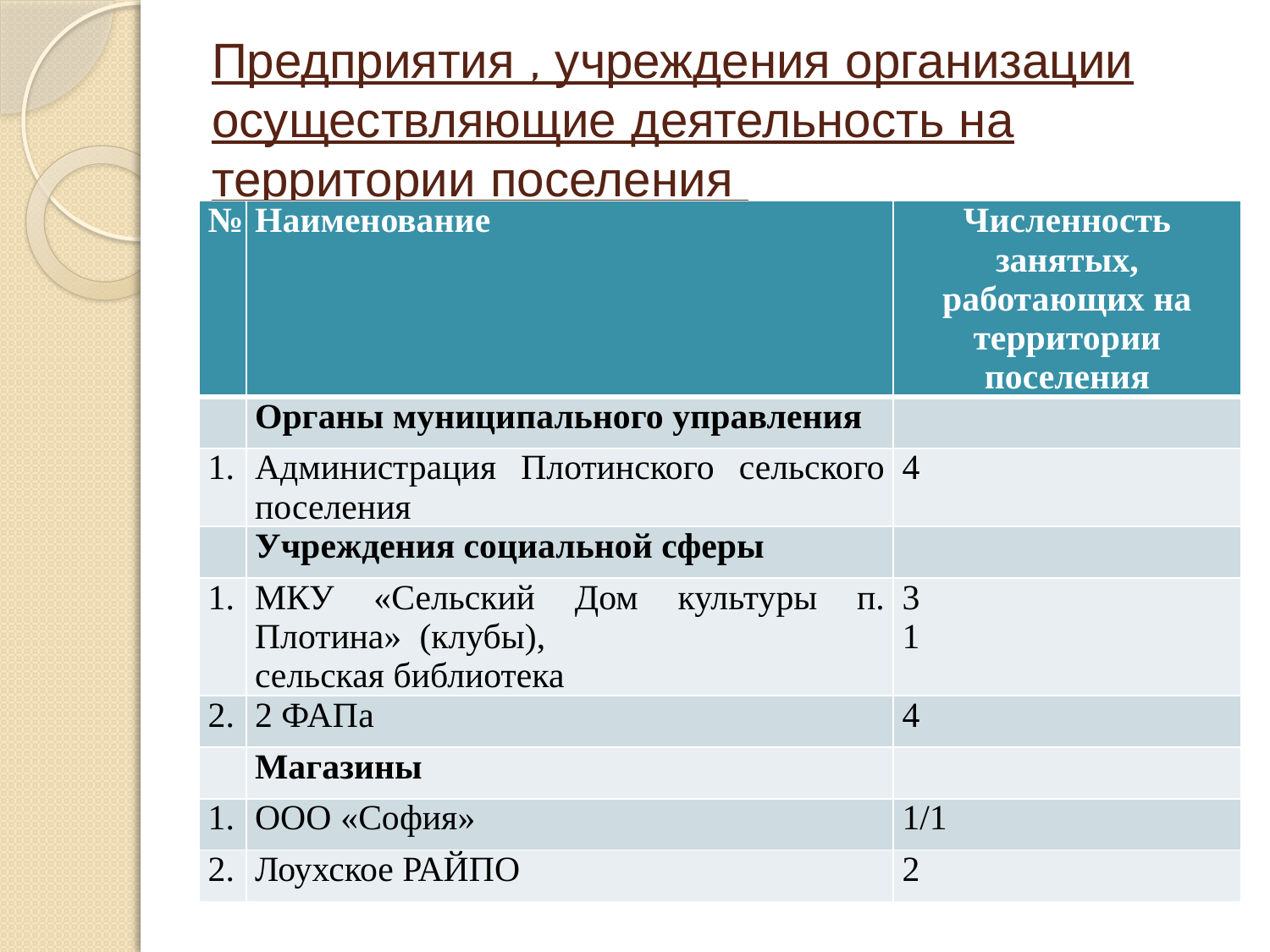

Предприятия , учреждения организации осуществляющие деятельность на территории поселения
| № | Наименование | Численность занятых, работающих на территории поселения |
| --- | --- | --- |
|  | Органы муниципального управления |  |
| 1. | Администрация Плотинского сельского поселения | 4 |
|  | Учреждения социальной сферы |  |
| 1. | МКУ «Сельский Дом культуры п. Плотина» (клубы), сельская библиотека | 3 1 |
| 2. | 2 ФАПа | 4 |
|  | Магазины |  |
| 1. | ООО «София» | 1/1 |
| 2. | Лоухское РАЙПО | 2 |